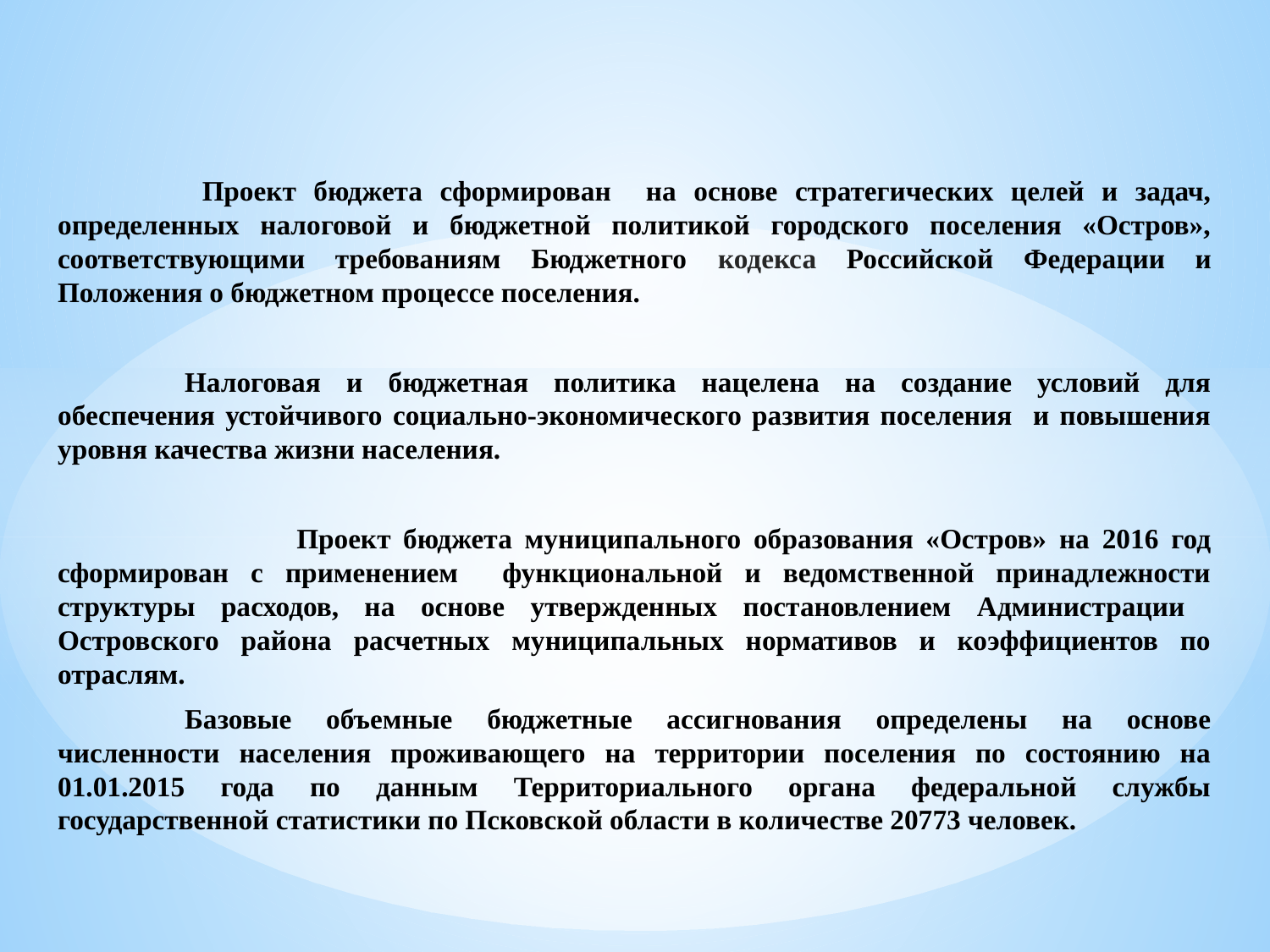

Проект бюджета сформирован  на основе стратегических целей и задач, определенных налоговой и бюджетной политикой городского поселения «Остров», соответствующими требованиям Бюджетного кодекса Российской Федерации и Положения о бюджетном процессе поселения.

	Налоговая и бюджетная политика нацелена на создание условий для обеспечения устойчивого социально-экономического развития поселения  и повышения уровня качества жизни населения.

                   Проект бюджета муниципального образования «Остров» на 2016 год сформирован с применением  функциональной и ведомственной принадлежности структуры расходов, на основе утвержденных постановлением Администрации  Островского района расчетных муниципальных нормативов и коэффициентов по отраслям.
	Базовые объемные бюджетные ассигнования определены на основе численности населения проживающего на территории поселения по состоянию на 01.01.2015 года по данным Территориального органа федеральной службы государственной статистики по Псковской области в количестве 20773 человек.